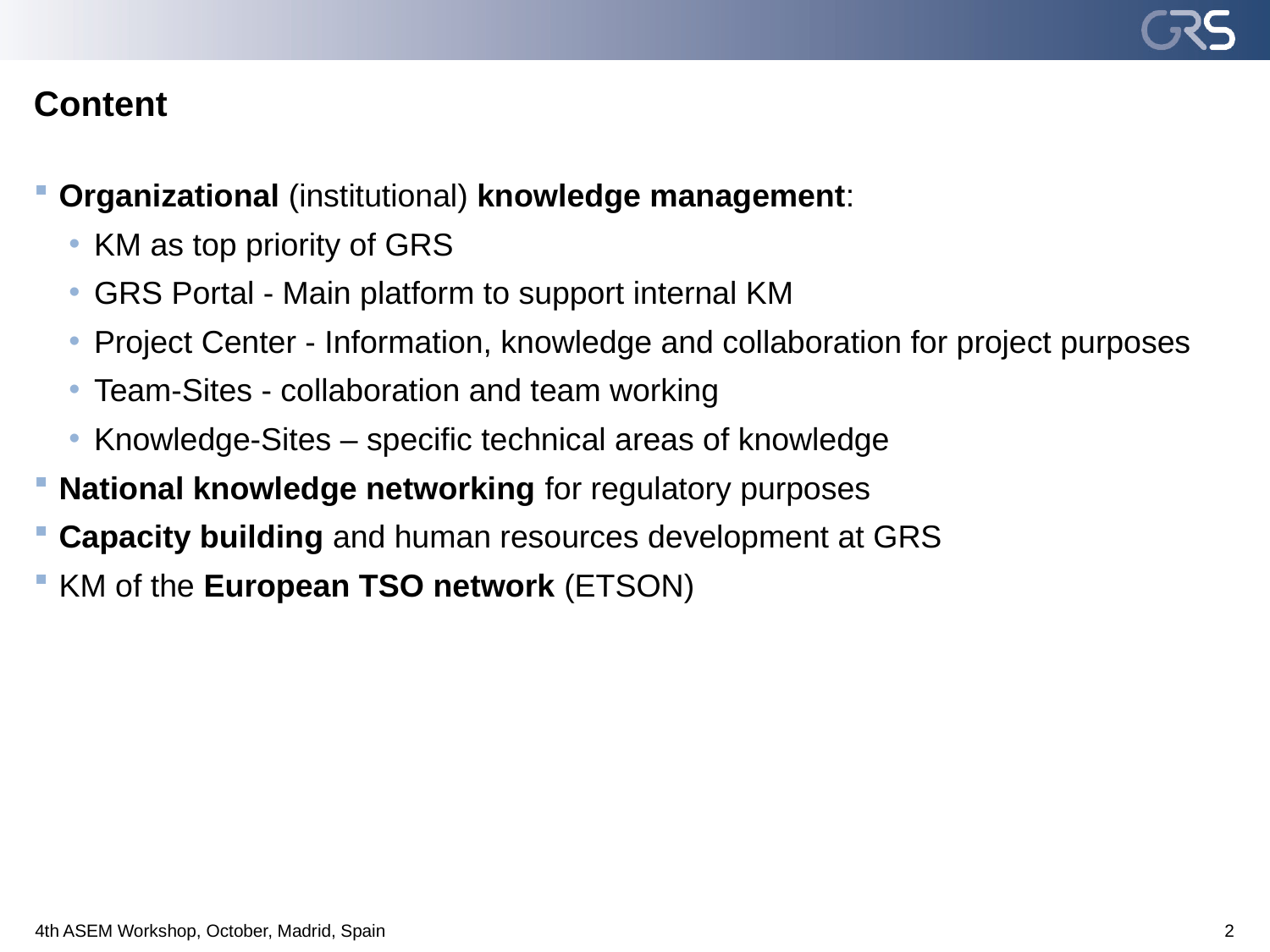

# Content
Organizational (institutional) knowledge management:
KM as top priority of GRS
GRS Portal - Main platform to support internal KM
Project Center - Information, knowledge and collaboration for project purposes
Team-Sites - collaboration and team working
Knowledge-Sites – specific technical areas of knowledge
National knowledge networking for regulatory purposes
Capacity building and human resources development at GRS
KM of the European TSO network (ETSON)

2
4th ASEM Workshop, October, Madrid, Spain